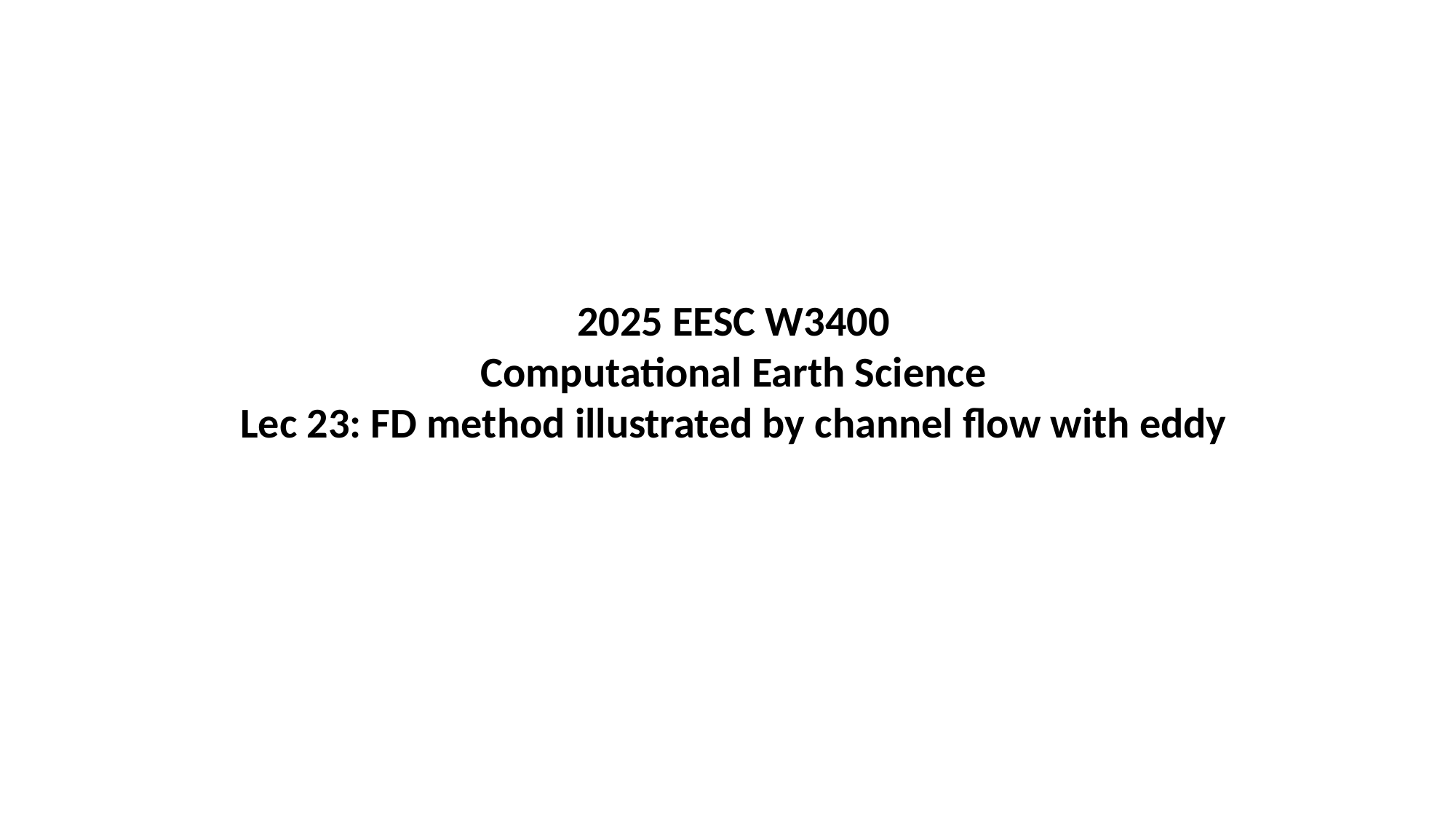

2025 EESC W3400
Computational Earth Science
Lec 23: FD method illustrated by channel flow with eddy